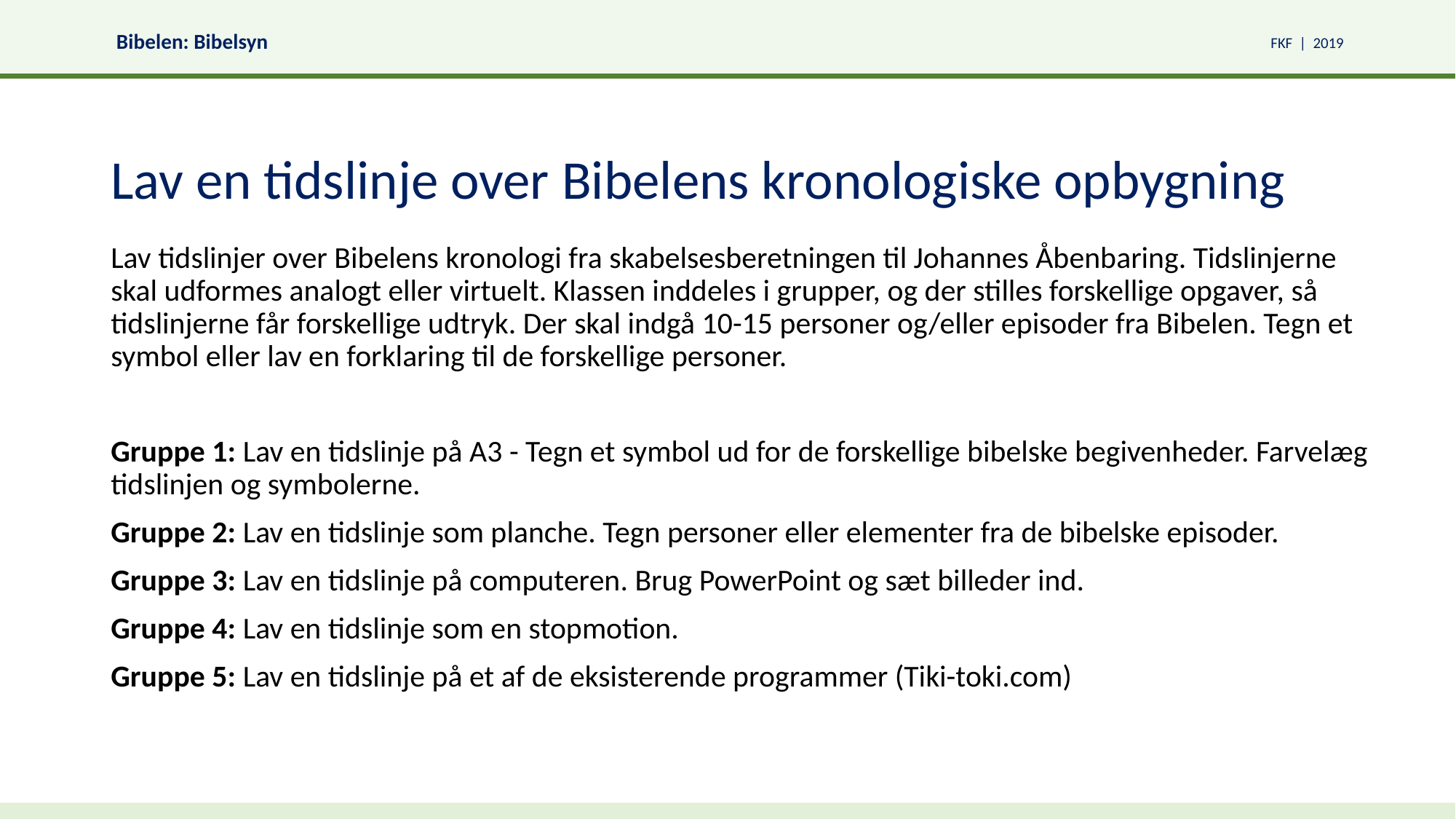

# Lav en tidslinje over Bibelens kronologiske opbygning
Lav tidslinjer over Bibelens kronologi fra skabelsesberetningen til Johannes Åbenbaring. Tidslinjerne skal udformes analogt eller virtuelt. Klassen inddeles i grupper, og der stilles forskellige opgaver, så tidslinjerne får forskellige udtryk. Der skal indgå 10-15 personer og/eller episoder fra Bibelen. Tegn et symbol eller lav en forklaring til de forskellige personer.

Gruppe 1: Lav en tidslinje på A3 - Tegn et symbol ud for de forskellige bibelske begivenheder. Farvelæg tidslinjen og symbolerne.
Gruppe 2: Lav en tidslinje som planche. Tegn personer eller elementer fra de bibelske episoder.
Gruppe 3: Lav en tidslinje på computeren. Brug PowerPoint og sæt billeder ind.
Gruppe 4: Lav en tidslinje som en stopmotion.
Gruppe 5: Lav en tidslinje på et af de eksisterende programmer (Tiki-toki.com)